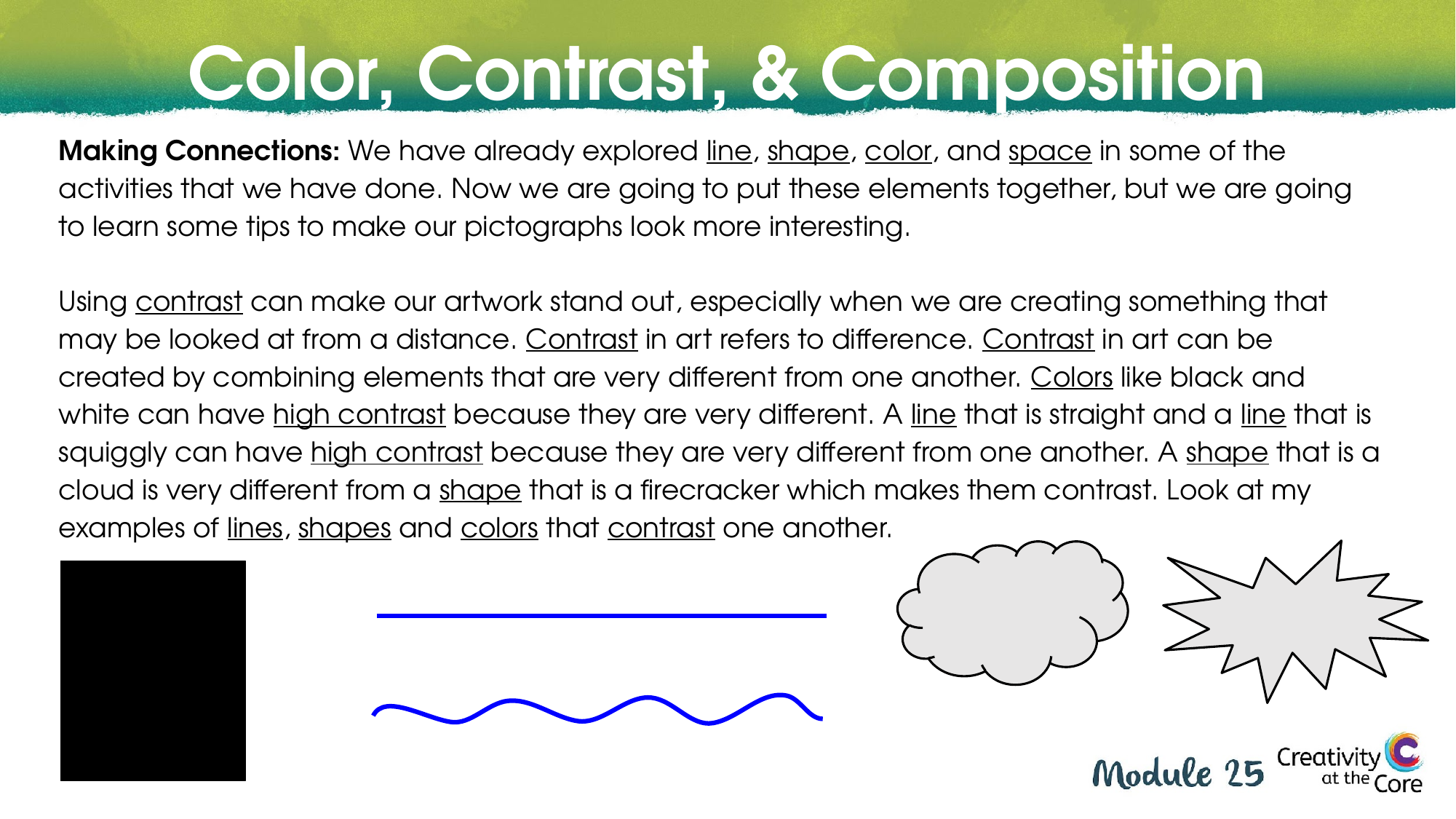

Color, Contrast, & Composition
Making Connections: We have already explored line, shape, color, and space in some of the activities that we have done. Now we are going to put these elements together, but we are going to learn some tips to make our pictographs look more interesting.

Using contrast can make our artwork stand out, especially when we are creating something that may be looked at from a distance. Contrast in art refers to difference. Contrast in art can be created by combining elements that are very different from one another. Colors like black and white can have high contrast because they are very different. A line that is straight and a line that is squiggly can have high contrast because they are very different from one another. A shape that is a cloud is very different from a shape that is a firecracker which makes them contrast. Look at my examples of lines, shapes and colors that contrast one another.